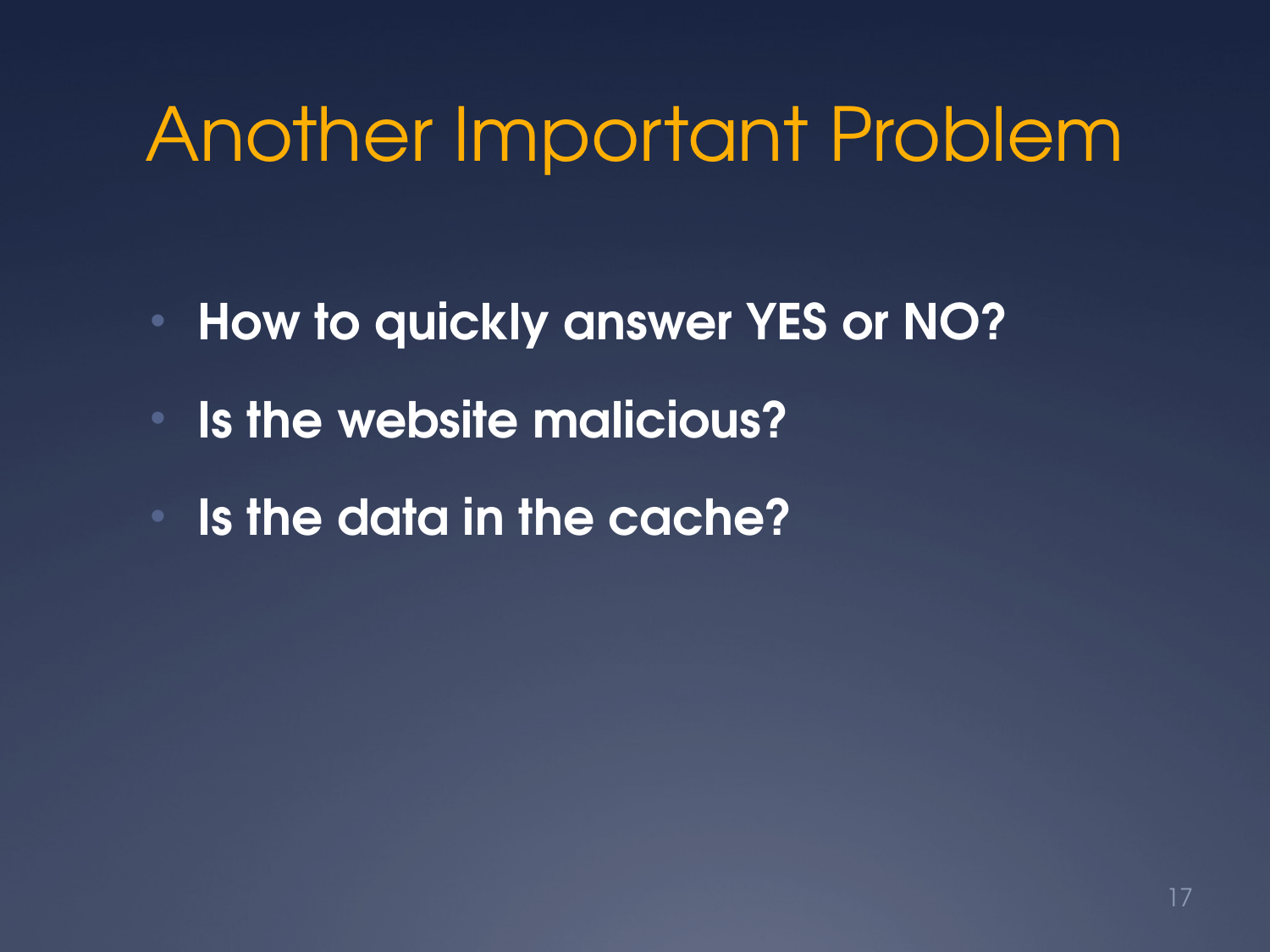

# Another Important Problem
How to quickly answer YES or NO?
Is the website malicious?
Is the data in the cache?
17